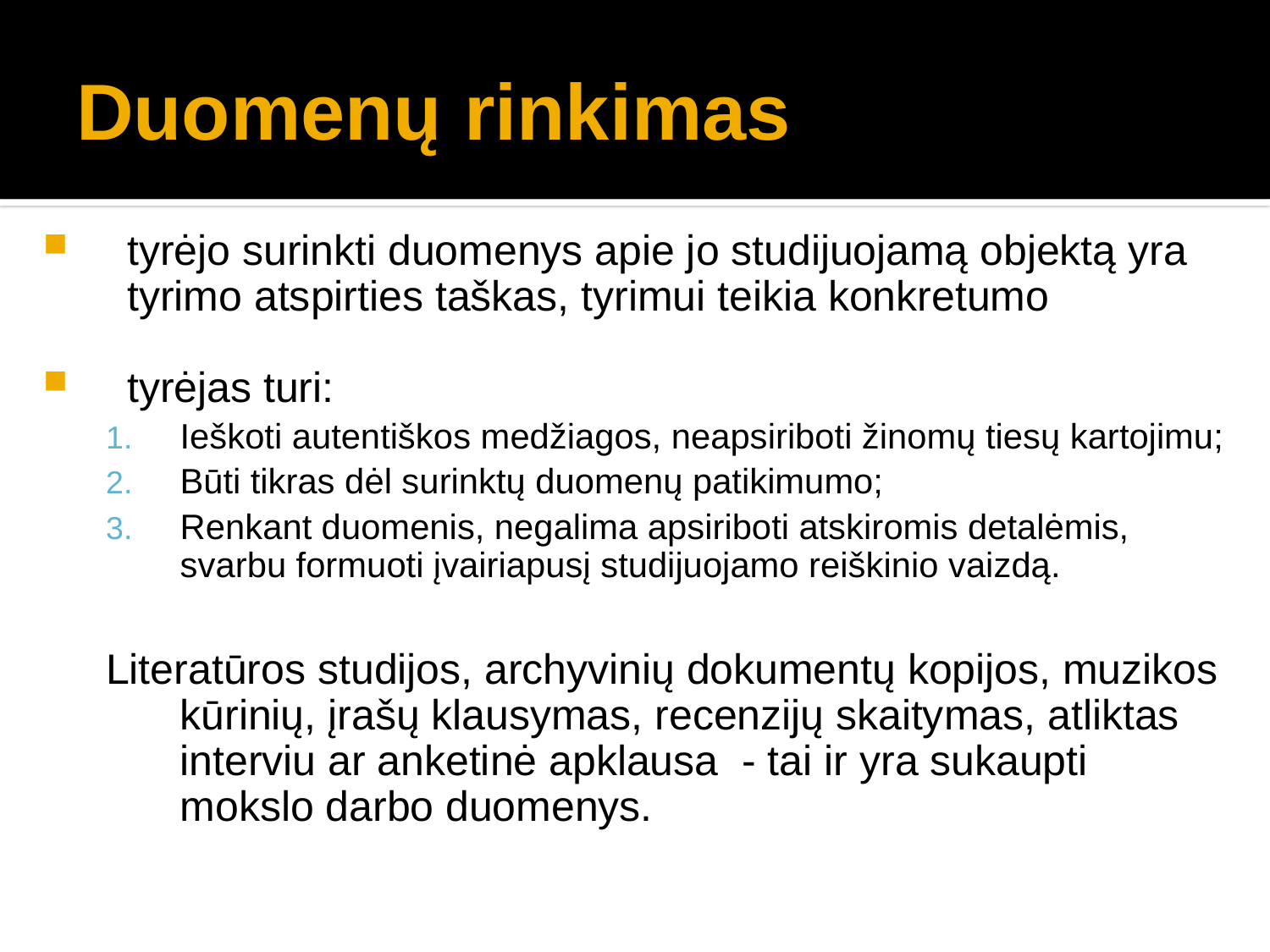

# Duomenų rinkimas
tyrėjo surinkti duomenys apie jo studijuojamą objektą yra tyrimo atspirties taškas, tyrimui teikia konkretumo

tyrėjas turi:
Ieškoti autentiškos medžiagos, neapsiriboti žinomų tiesų kartojimu;
Būti tikras dėl surinktų duomenų patikimumo;
Renkant duomenis, negalima apsiriboti atskiromis detalėmis, svarbu formuoti įvairiapusį studijuojamo reiškinio vaizdą.

Literatūros studijos, archyvinių dokumentų kopijos, muzikos kūrinių, įrašų klausymas, recenzijų skaitymas, atliktas interviu ar anketinė apklausa  - tai ir yra sukaupti mokslo darbo duomenys.